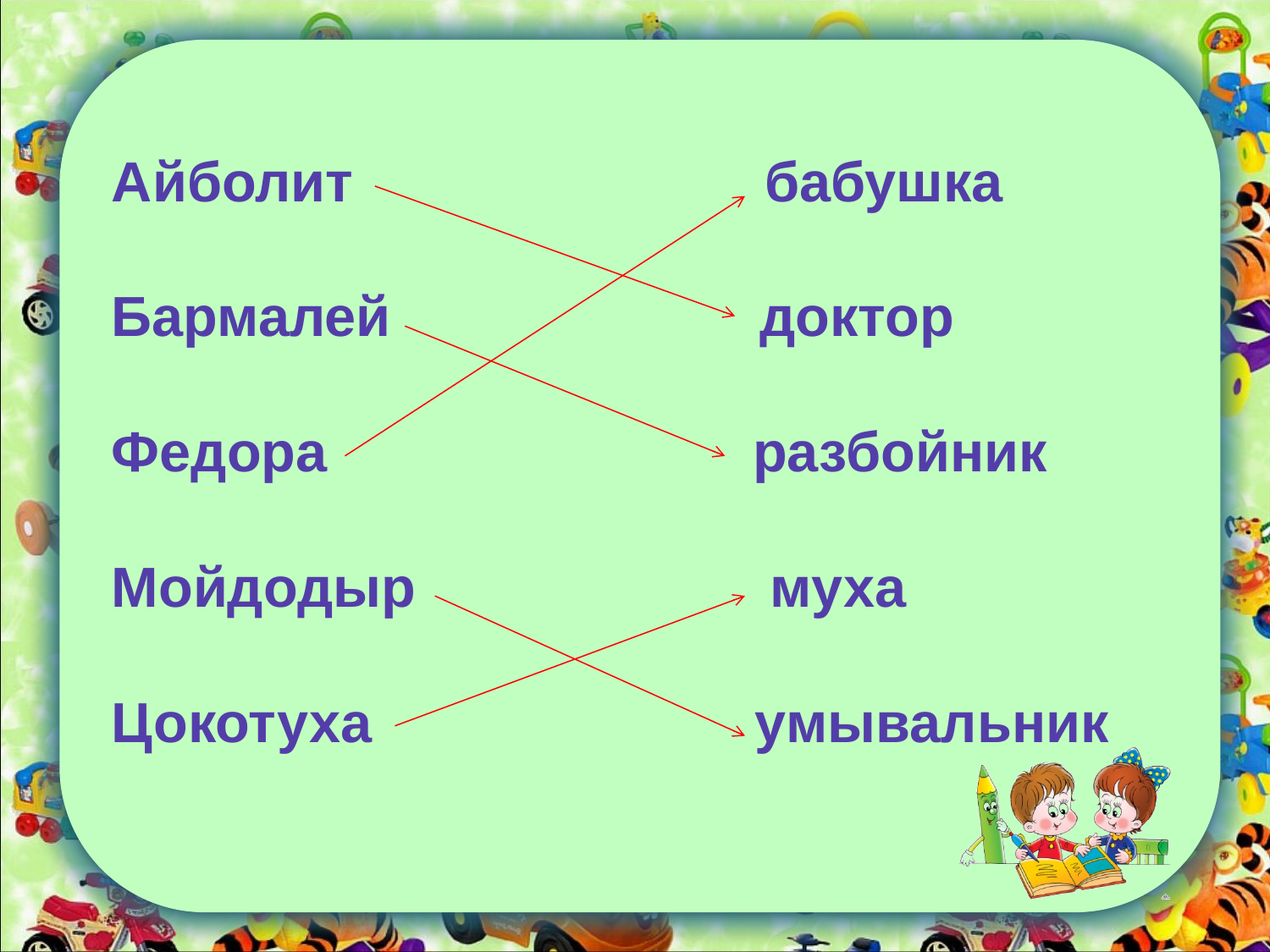

#
Айболит                             бабушка
Бармалей                          доктор
Федора                              разбойник

Мойдодыр                         муха

Цокотуха                           умывальник